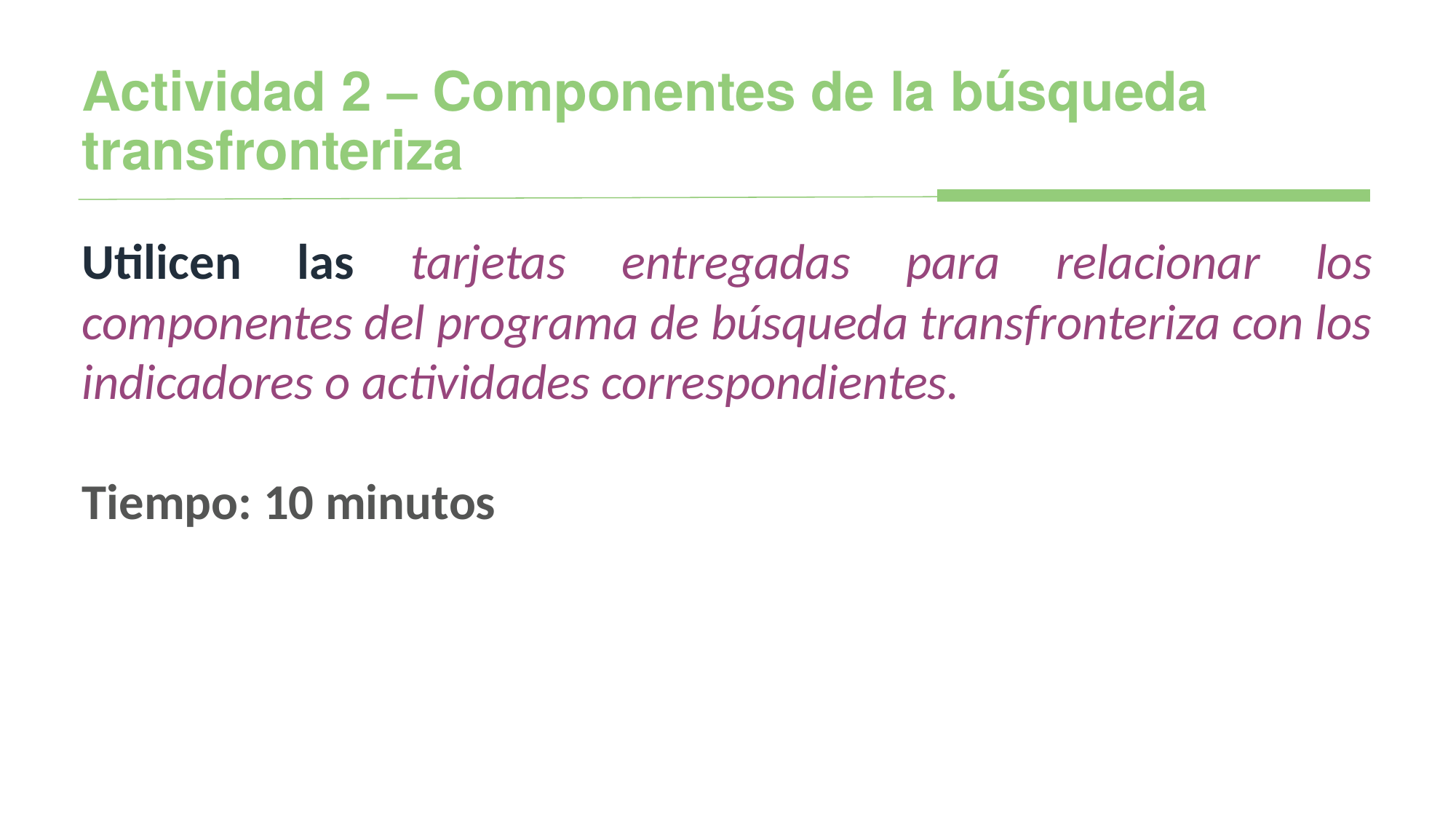

# Actividad 2 – Componentes de la búsqueda transfronteriza
Utilicen las tarjetas entregadas para relacionar los componentes del programa de búsqueda transfronteriza con los indicadores o actividades correspondientes.

Tiempo: 10 minutos